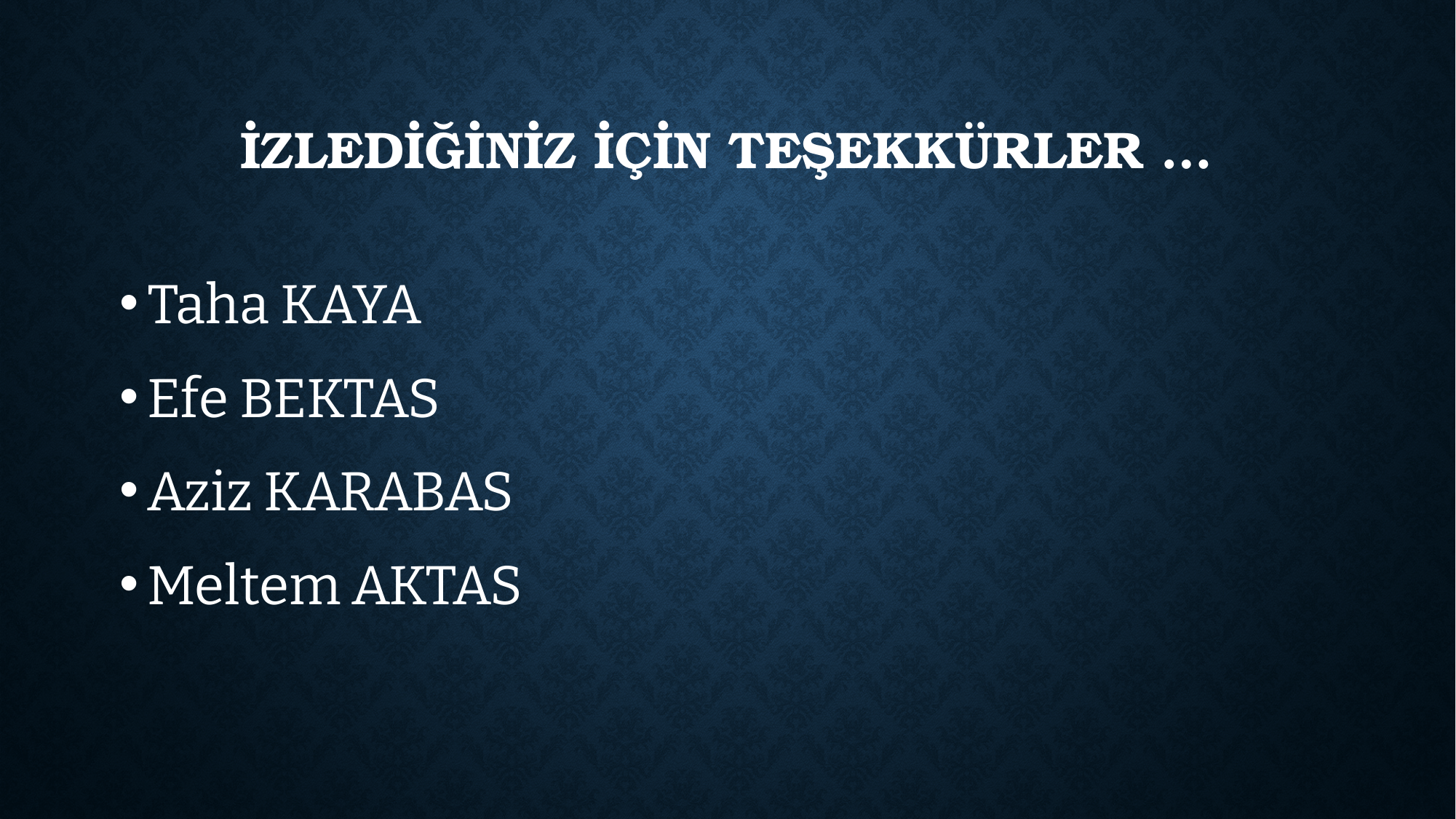

# İZLEDİĞİNİZ İÇİN TEŞEKKÜRLER …
Taha KAYA
Efe BEKTAS
Aziz KARABAS
Meltem AKTAS